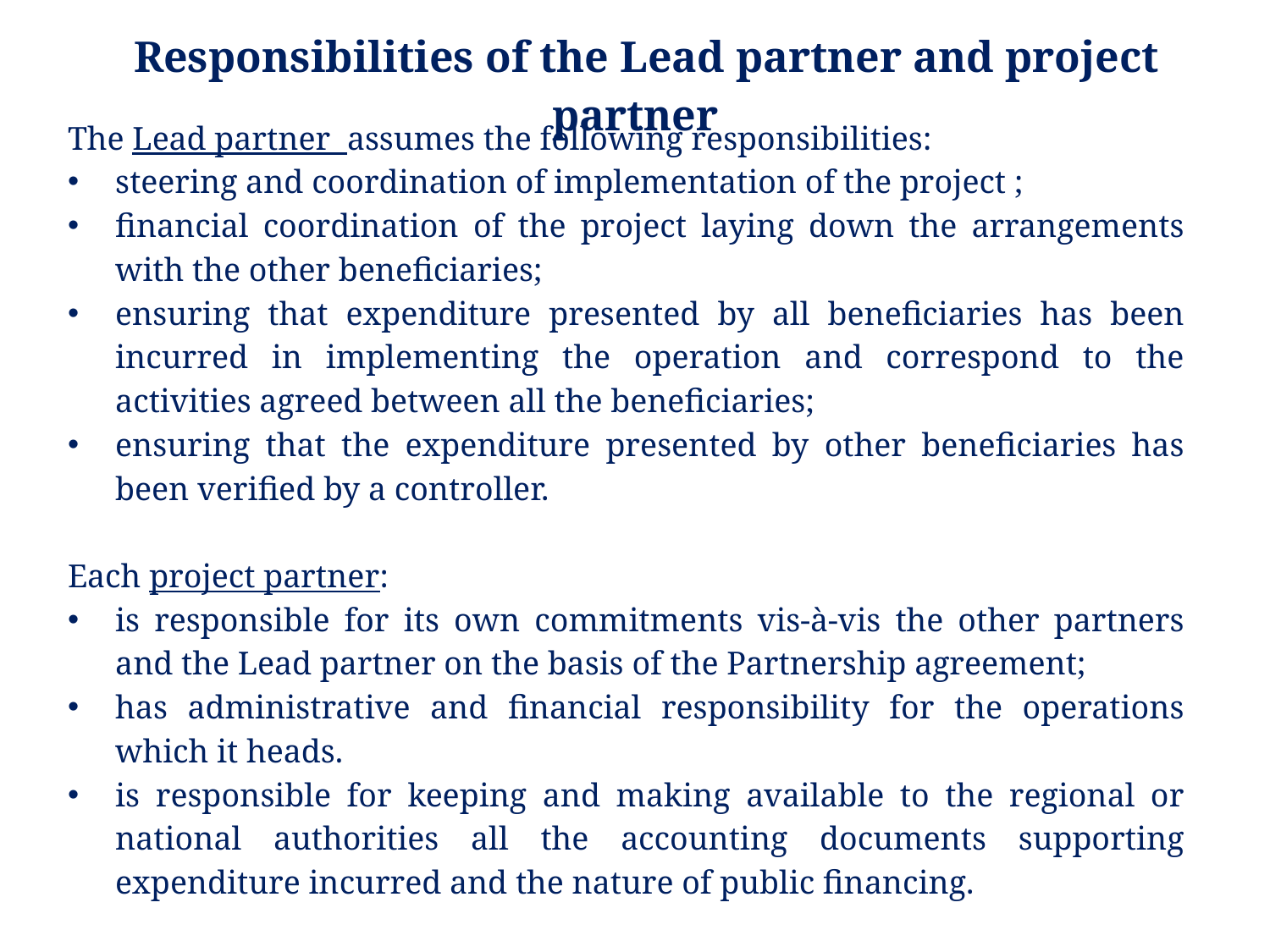

# Responsibilities of the Lead partner and project partner
The Lead partner  assumes the following responsibilities:
steering and coordination of implementation of the project ;
financial coordination of the project laying down the arrangements with the other beneficiaries;
ensuring that expenditure presented by all beneficiaries has been incurred in implementing the operation and correspond to the activities agreed between all the beneficiaries;
ensuring that the expenditure presented by other beneficiaries has been verified by a controller.

Each project partner:
is responsible for its own commitments vis-à-vis the other partners and the Lead partner on the basis of the Partnership agreement;
has administrative and financial responsibility for the operations which it heads.
is responsible for keeping and making available to the regional or national authorities all the accounting documents supporting expenditure incurred and the nature of public financing.